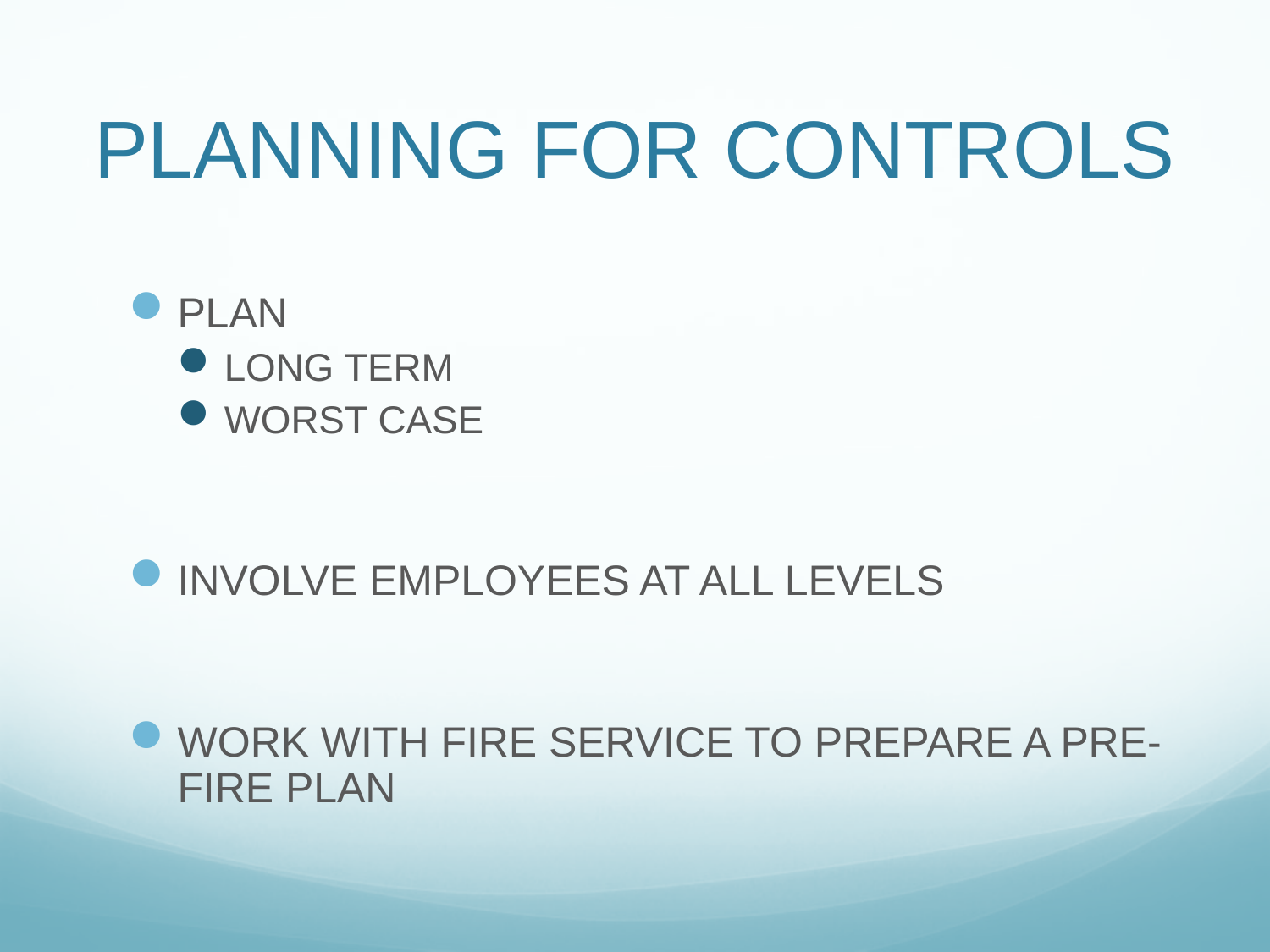

# PLANNING FOR CONTROLS
PLAN
LONG TERM
WORST CASE

INVOLVE EMPLOYEES AT ALL LEVELS

WORK WITH FIRE SERVICE TO PREPARE A PRE-FIRE PLAN